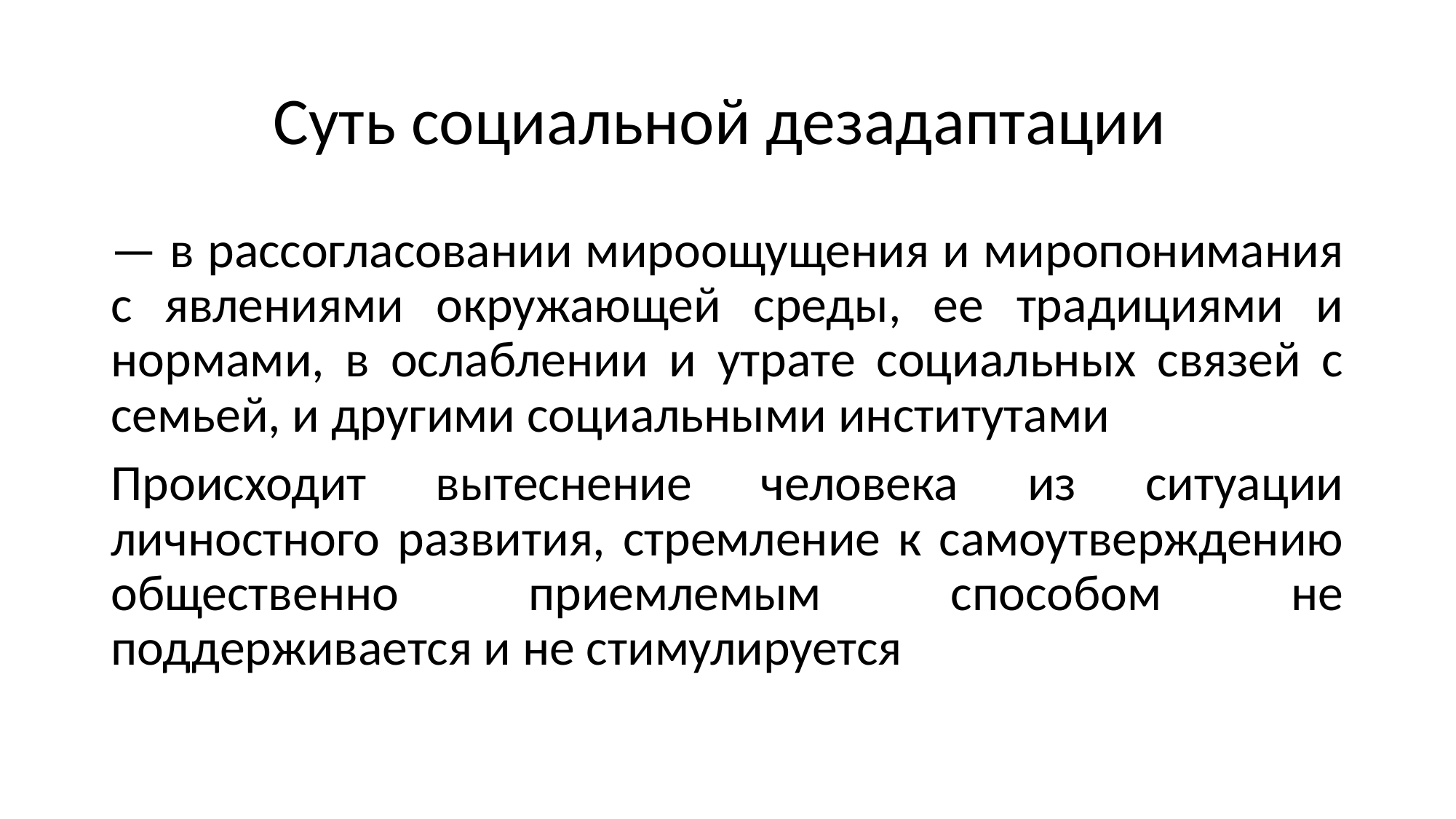

# Суть социальной дезадаптации
— в рассогласовании мироощущения и миропонимания с явлениями окружающей среды, ее традициями и нормами, в ослаблении и утрате социальных связей с семьей, и другими социальными институтами
Происходит вытеснение человека из ситуации личностного развития, стремление к самоутверждению общественно приемлемым способом не поддерживается и не стимулируется